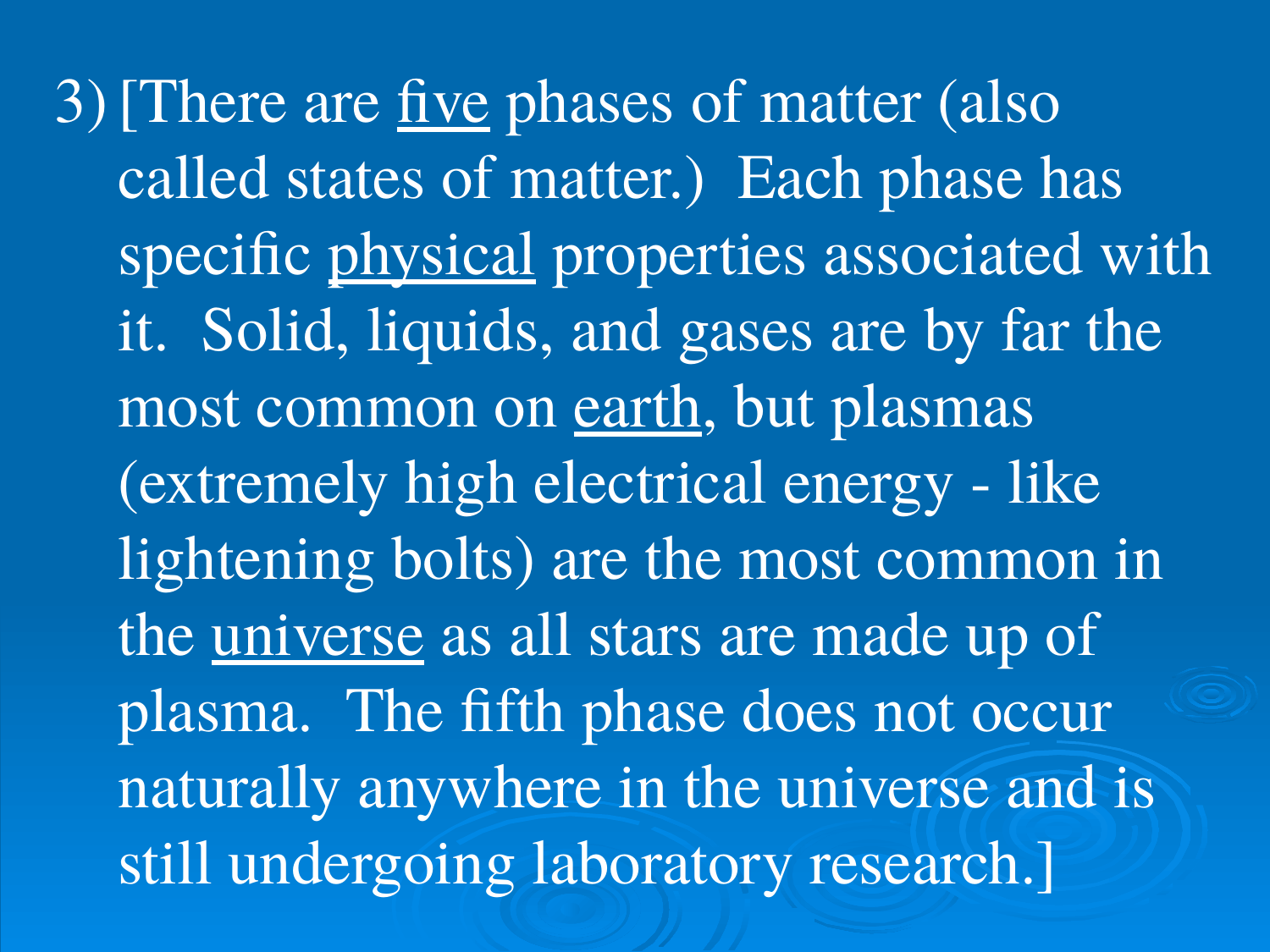

[There are five phases of matter (also called states of matter.)  Each phase has specific physical properties associated with it.  Solid, liquids, and gases are by far the most common on earth, but plasmas (extremely high electrical energy - like lightening bolts) are the most common in the universe as all stars are made up of plasma.  The fifth phase does not occur naturally anywhere in the universe and is still undergoing laboratory research.]